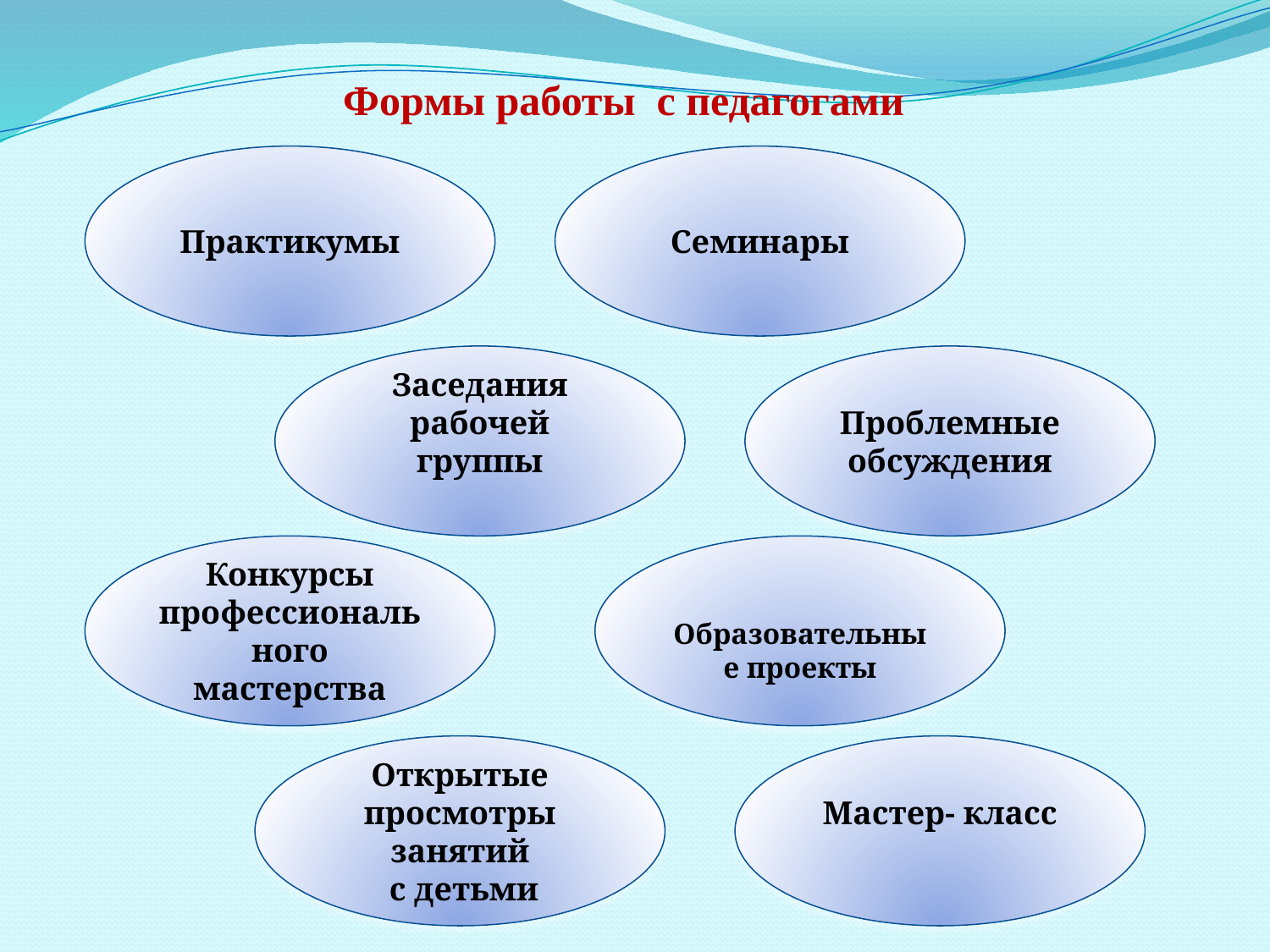

# Формы работы  с педагогами

Практикумы

Семинары
Заседания рабочей группы

Проблемные обсуждения
Конкурсы профессионального мастерства

Образовательные проекты
Открытые просмотры занятий
 с детьми
Мастер- класс